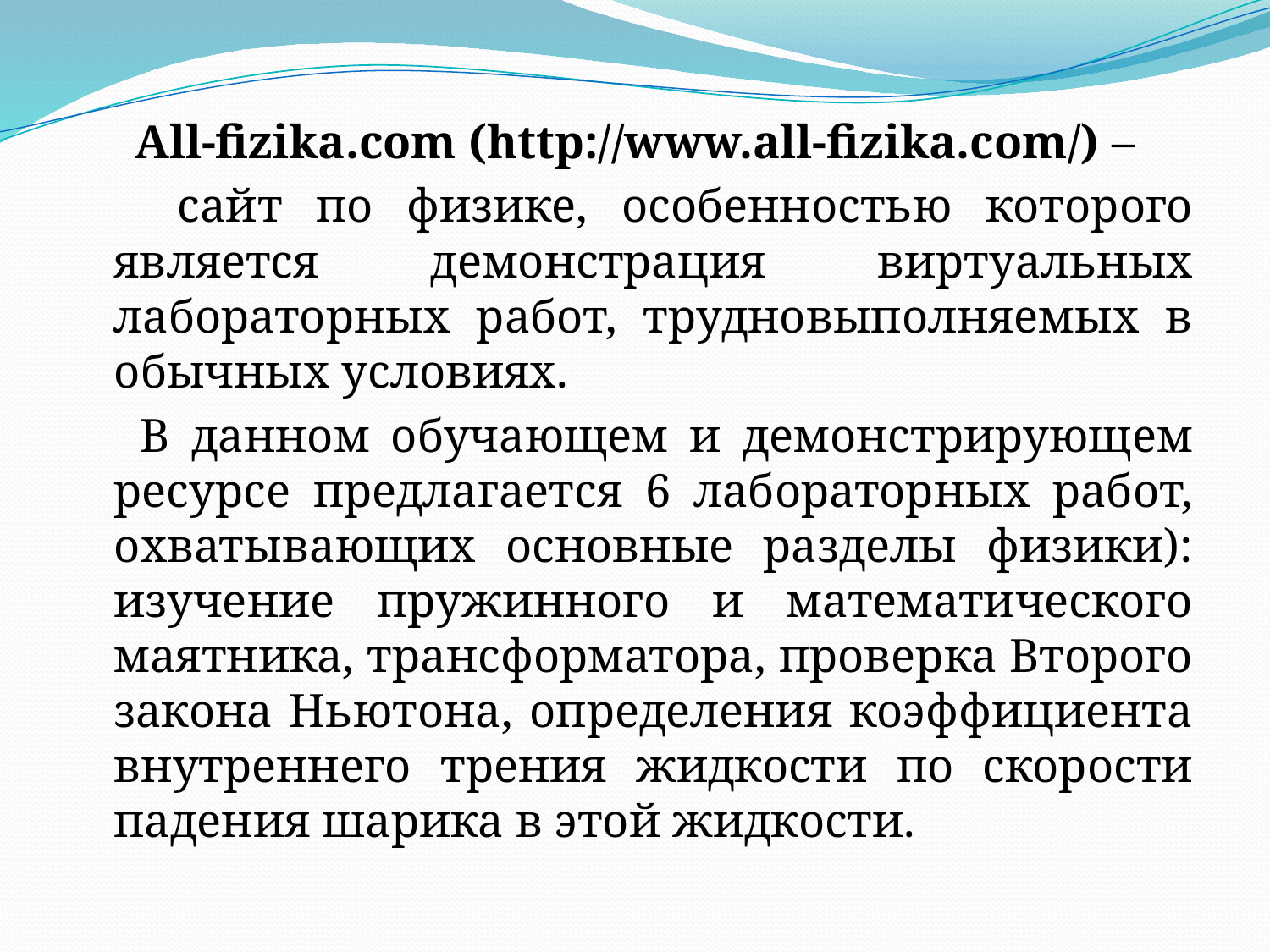

All-fizika.com (http://www.all-fizika.com/) –
   сайт по физике, особенностью которого является демонстрация виртуальных лабораторных работ, трудновыполняемых в обычных условиях.
   В данном обучающем и демонстрирующем ресурсе предлагается 6 лабораторных работ, охватывающих основные разделы физики): изучение пружинного и математического маятника, трансформатора, проверка Второго закона Ньютона, определения коэффициента внутреннего трения жидкости по скорости падения шарика в этой жидкости.